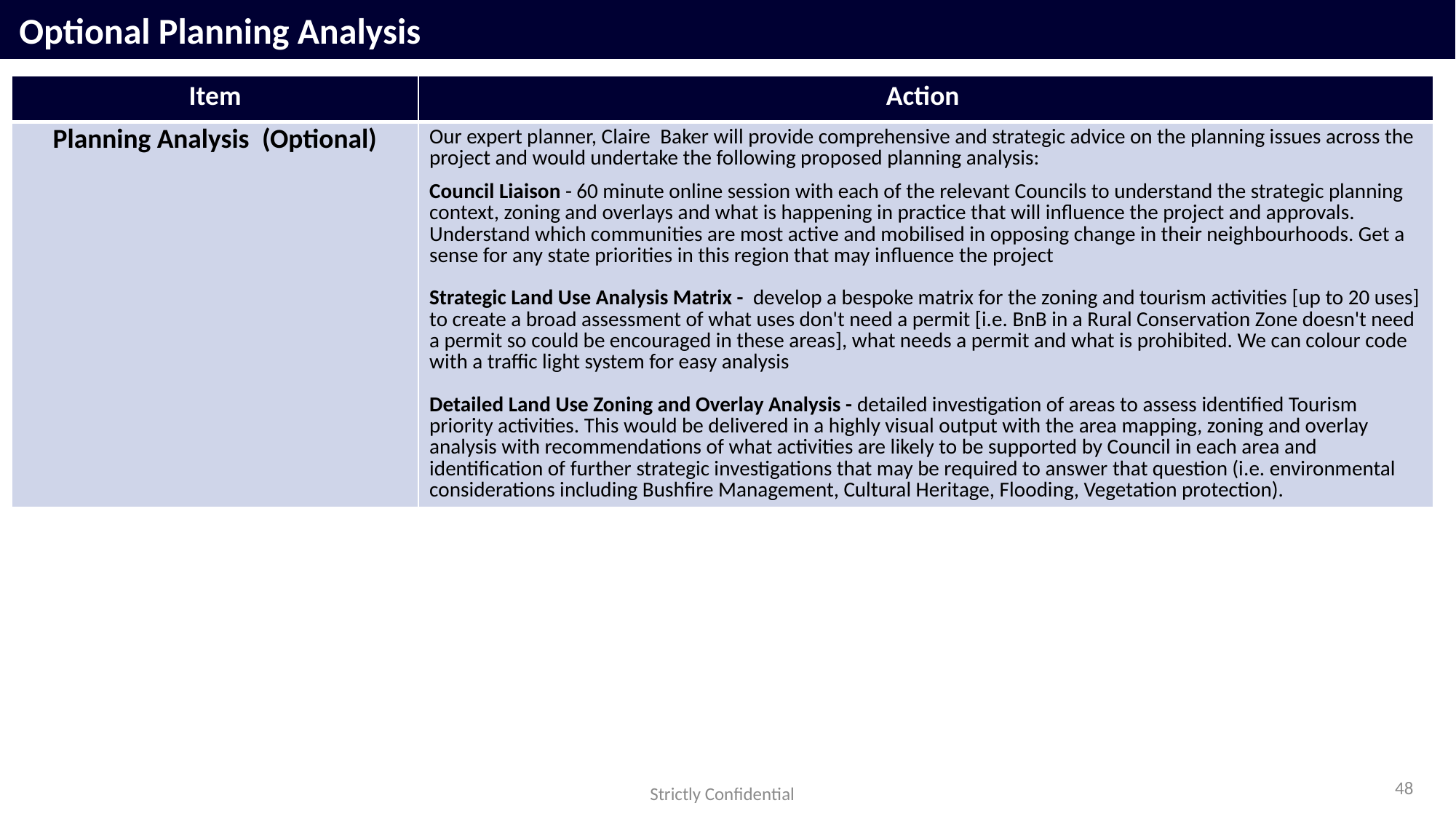

Optional Planning Analysis
| Item | Action |
| --- | --- |
| Planning Analysis  (Optional) | Our expert planner, Claire  Baker will provide comprehensive and strategic advice on the planning issues across the project and would undertake the following proposed planning analysis:  Council Liaison - 60 minute online session with each of the relevant Councils to understand the strategic planning context, zoning and overlays and what is happening in practice that will influence the project and approvals. Understand which communities are most active and mobilised in opposing change in their neighbourhoods. Get a sense for any state priorities in this region that may influence the project Strategic Land Use Analysis Matrix -  develop a bespoke matrix for the zoning and tourism activities [up to 20 uses] to create a broad assessment of what uses don't need a permit [i.e. BnB in a Rural Conservation Zone doesn't need a permit so could be encouraged in these areas], what needs a permit and what is prohibited. We can colour code with a traffic light system for easy analysis Detailed Land Use Zoning and Overlay Analysis - detailed investigation of areas to assess identified Tourism priority activities. This would be delivered in a highly visual output with the area mapping, zoning and overlay analysis with recommendations of what activities are likely to be supported by Council in each area and identification of further strategic investigations that may be required to answer that question (i.e. environmental considerations including Bushfire Management, Cultural Heritage, Flooding, Vegetation protection). |
48
Strictly Confidential